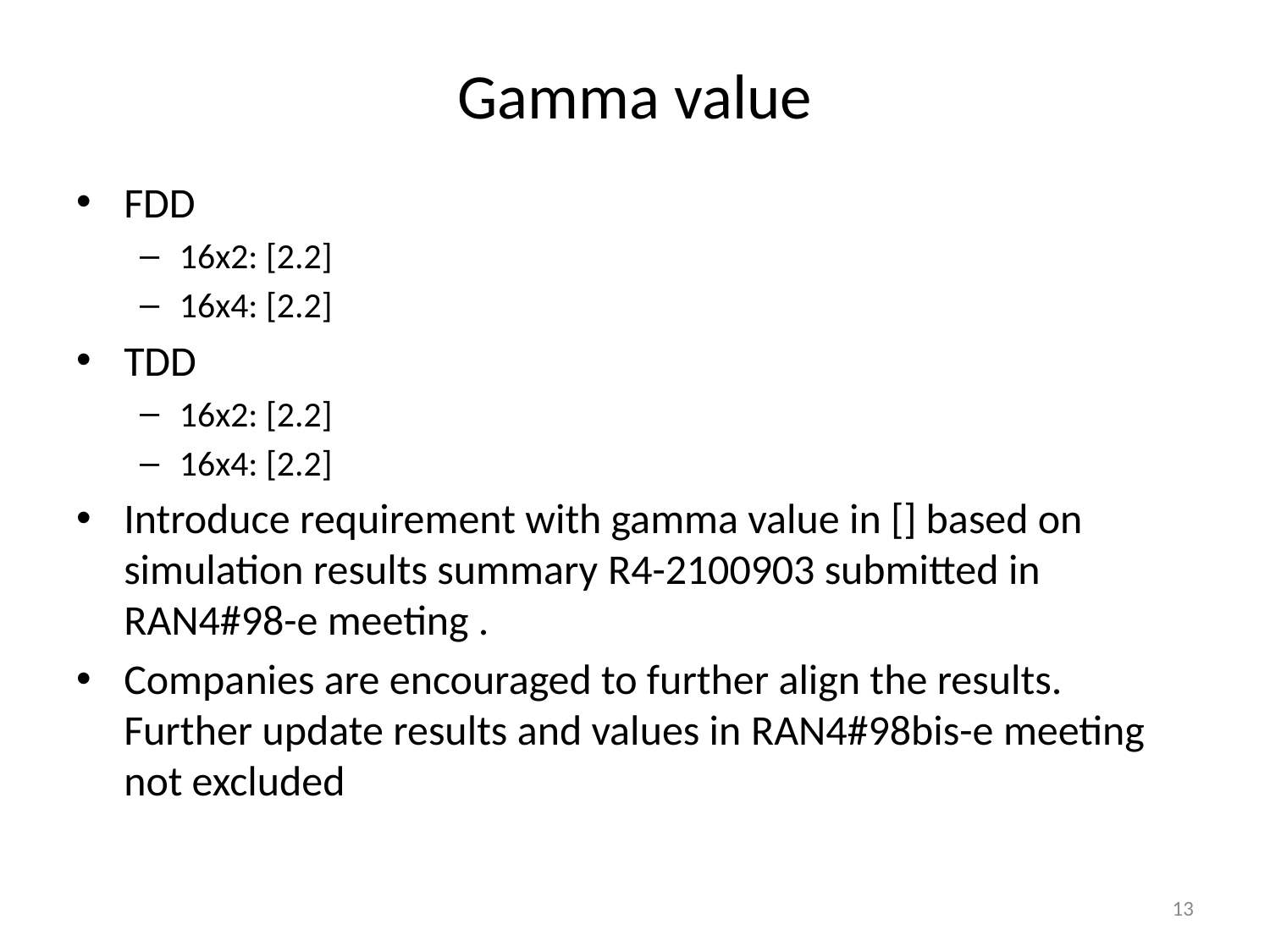

# Gamma value
FDD
16x2: [2.2]
16x4: [2.2]
TDD
16x2: [2.2]
16x4: [2.2]
Introduce requirement with gamma value in [] based on simulation results summary R4-2100903 submitted in RAN4#98-e meeting .
Companies are encouraged to further align the results. Further update results and values in RAN4#98bis-e meeting not excluded

13